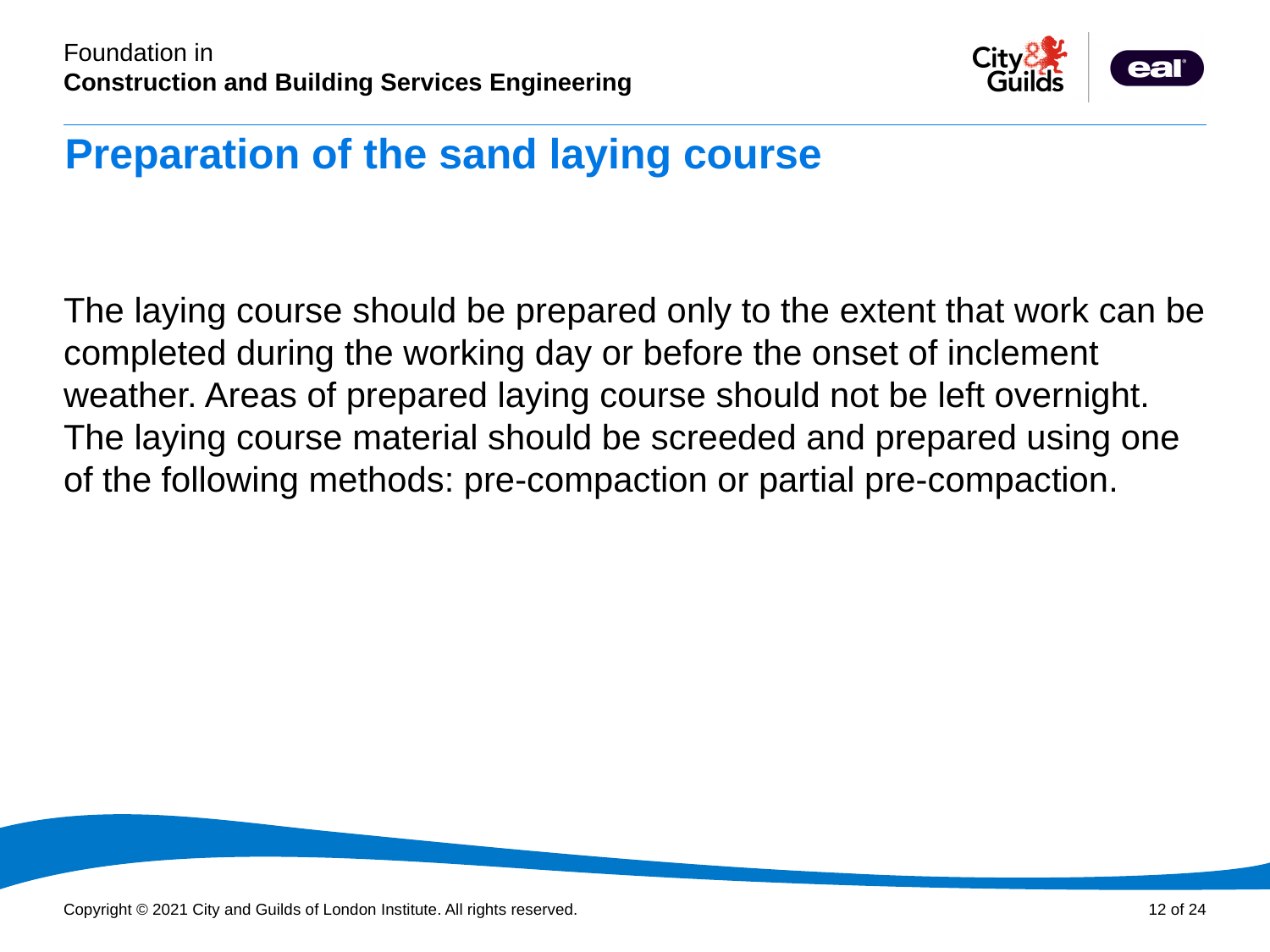

# Preparation of the sand laying course

The laying course should be prepared only to the extent that work can be completed during the working day or before the onset of inclement weather. Areas of prepared laying course should not be left overnight. The laying course material should be screeded and prepared using one of the following methods: pre-compaction or partial pre-compaction.